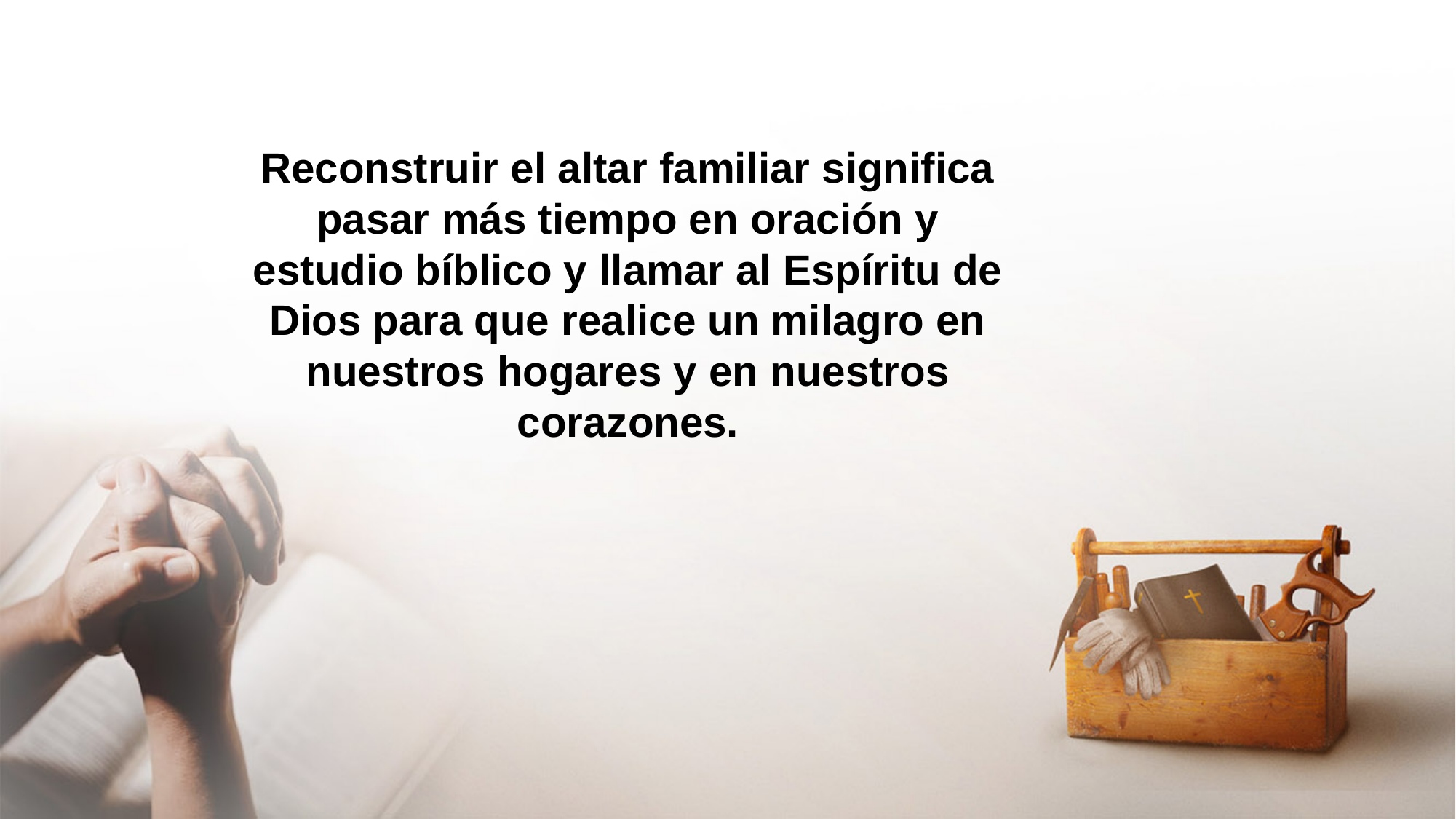

Reconstruir el altar familiar significa pasar más tiempo en oración y estudio bíblico y llamar al Espíritu de Dios para que realice un milagro en nuestros hogares y en nuestros corazones.